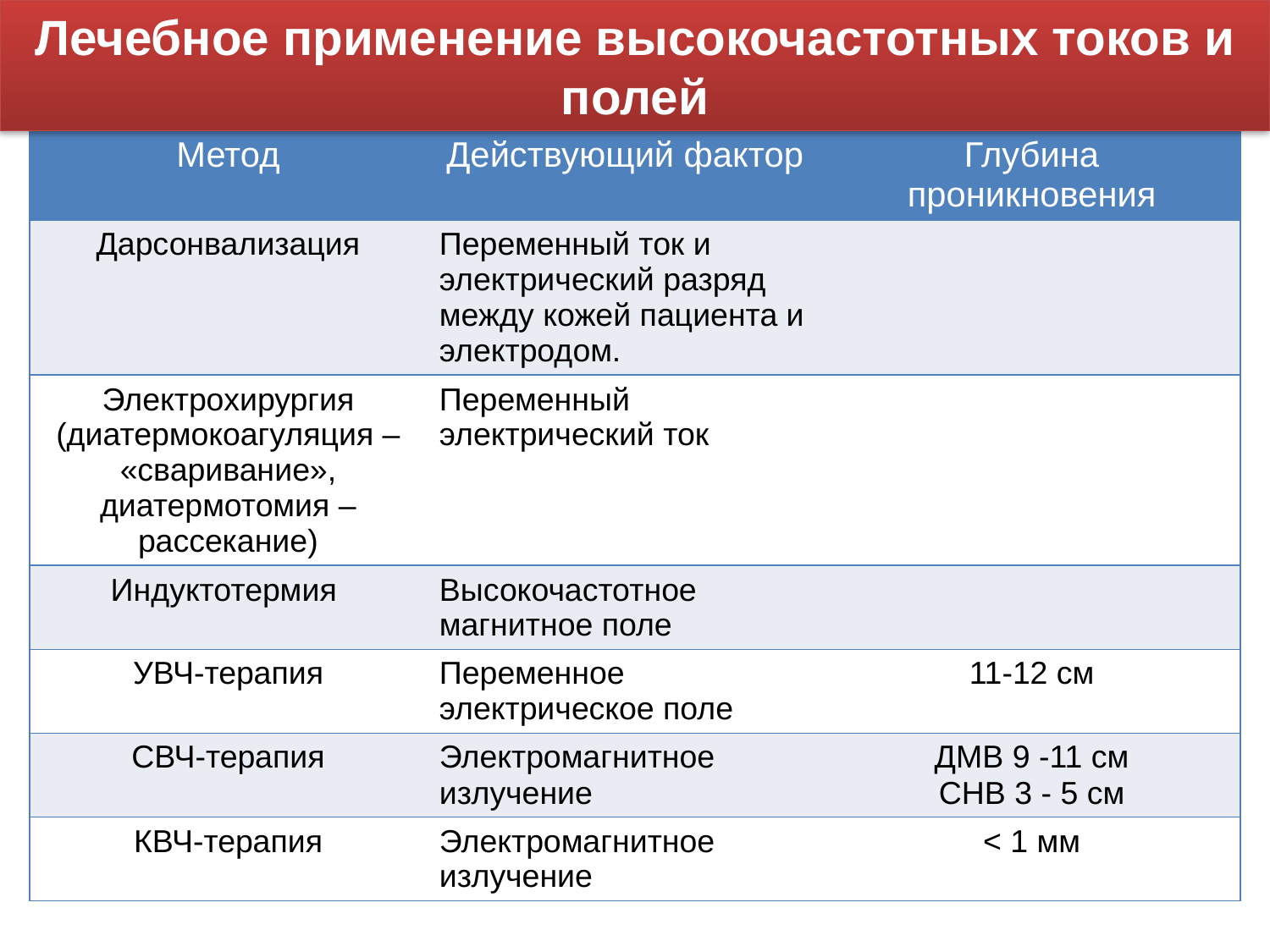

Лечебное применение высокочастотных токов и полей
| Метод | Действующий фактор | Глубина проникновения |
| --- | --- | --- |
| Дарсонвализация | Переменный ток и электрический разряд между кожей пациента и электродом. |  |
| Электрохирургия (диатермокоагуляция – «сваривание», диатермотомия – рассекание) | Переменный электрический ток |  |
| Индуктотермия | Высокочастотное магнитное поле |  |
| УВЧ-терапия | Переменное электрическое поле | 11-12 см |
| СВЧ-терапия | Электромагнитное излучение | ДМВ 9 -11 см СНВ 3 - 5 см |
| КВЧ-терапия | Электромагнитное излучение | < 1 мм |